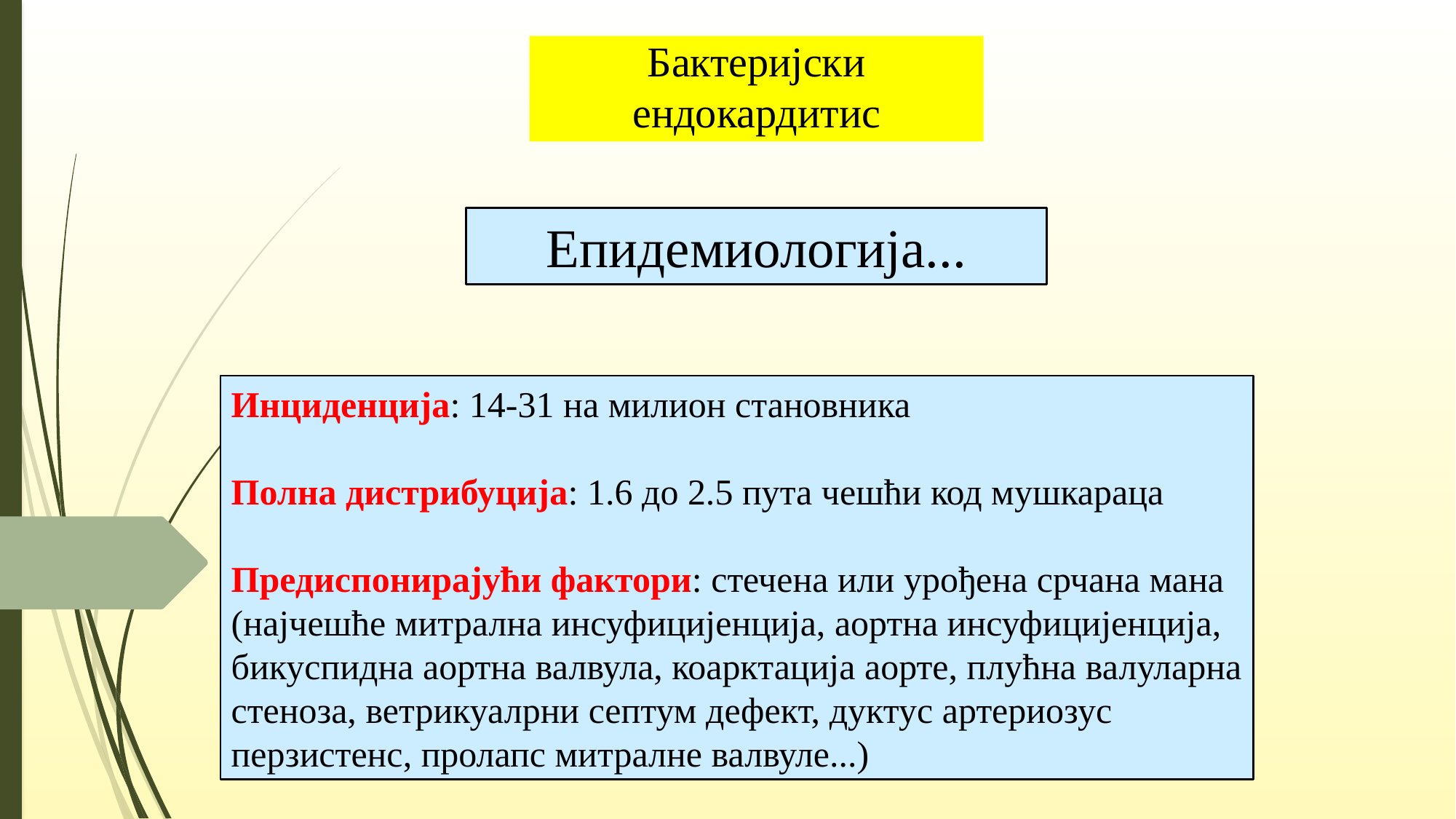

# Бактеријски ендокардитис
Епидемиологија...
Инциденција: 14-31 на милион становника

Полна дистрибуција: 1.6 до 2.5 пута чешћи код мушкараца

Предиспонирајући фактори: стечена или урођена срчана мана (најчешће митрална инсуфицијенција, аортна инсуфицијенција, бикуспидна аортна валвула, коарктација аорте, плућна валуларна стеноза, ветрикуалрни септум дефект, дуктус артериозус перзистенс, пролапс митралне валвуле...)